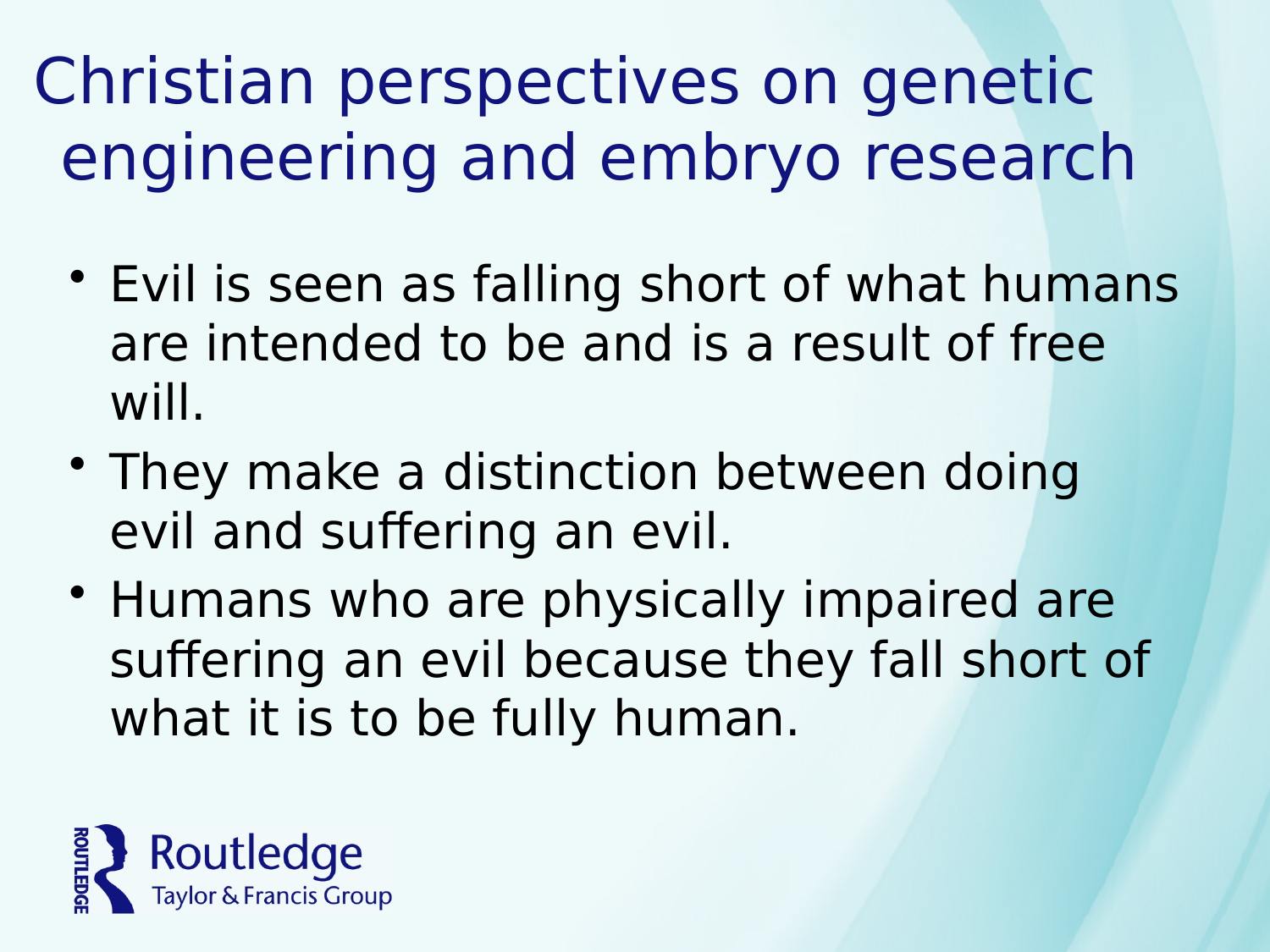

# Christian perspectives on genetic engineering and embryo research
Evil is seen as falling short of what humans are intended to be and is a result of free will.
They make a distinction between doing evil and suffering an evil.
Humans who are physically impaired are suffering an evil because they fall short of what it is to be fully human.